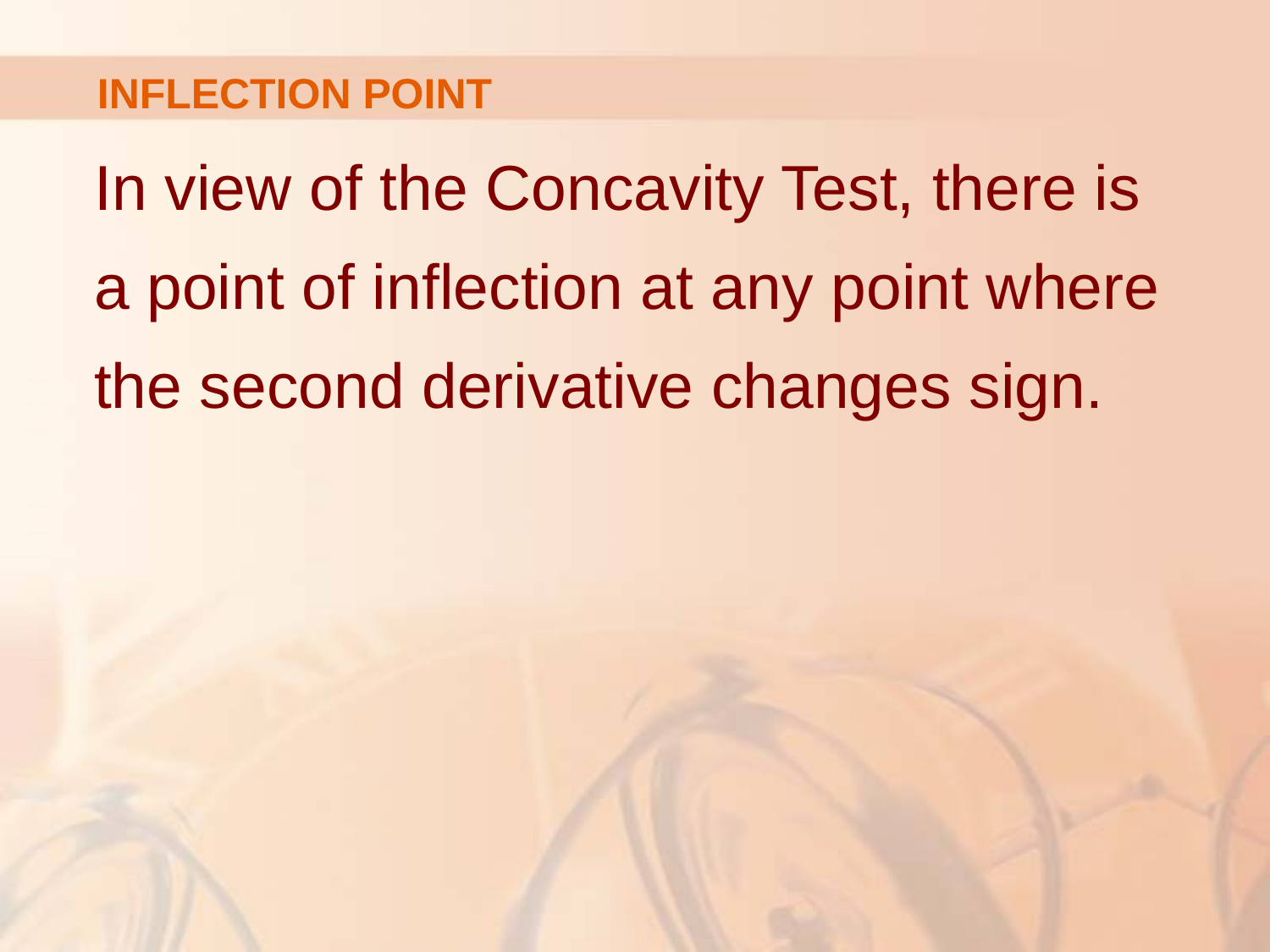

# INFLECTION POINT
In view of the Concavity Test, there is
a point of inflection at any point where the second derivative changes sign.